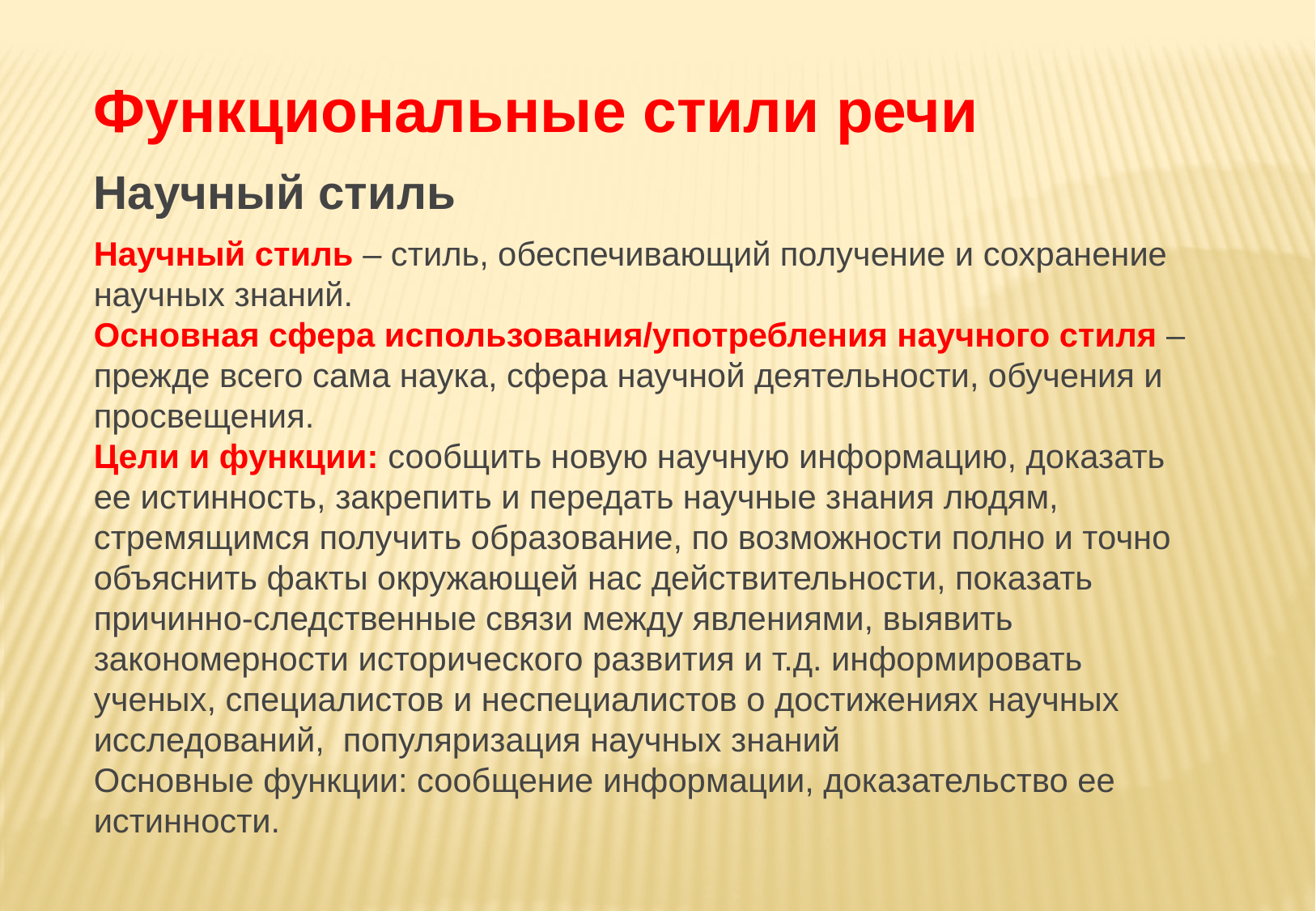

Функциональные стили речи
Научный стиль
Научный стиль – стиль, обеспечивающий получение и сохранение научных знаний.
Основная сфера использования/употребления научного стиля – прежде всего сама наука, сфера научной деятельности, обучения и просвещения.
Цели и функции: сообщить новую научную информацию, доказать ее истинность, закрепить и передать научные знания людям, стремящимся получить образование, по возможности полно и точно объяснить факты окружающей нас действительности, показать причинно-следственные связи между явлениями, выявить закономерности исторического развития и т.д. информировать ученых, специалистов и неспециалистов о достижениях научных исследований,  популяризация научных знаний
Основные функции: сообщение информации, доказательство ее истинности.